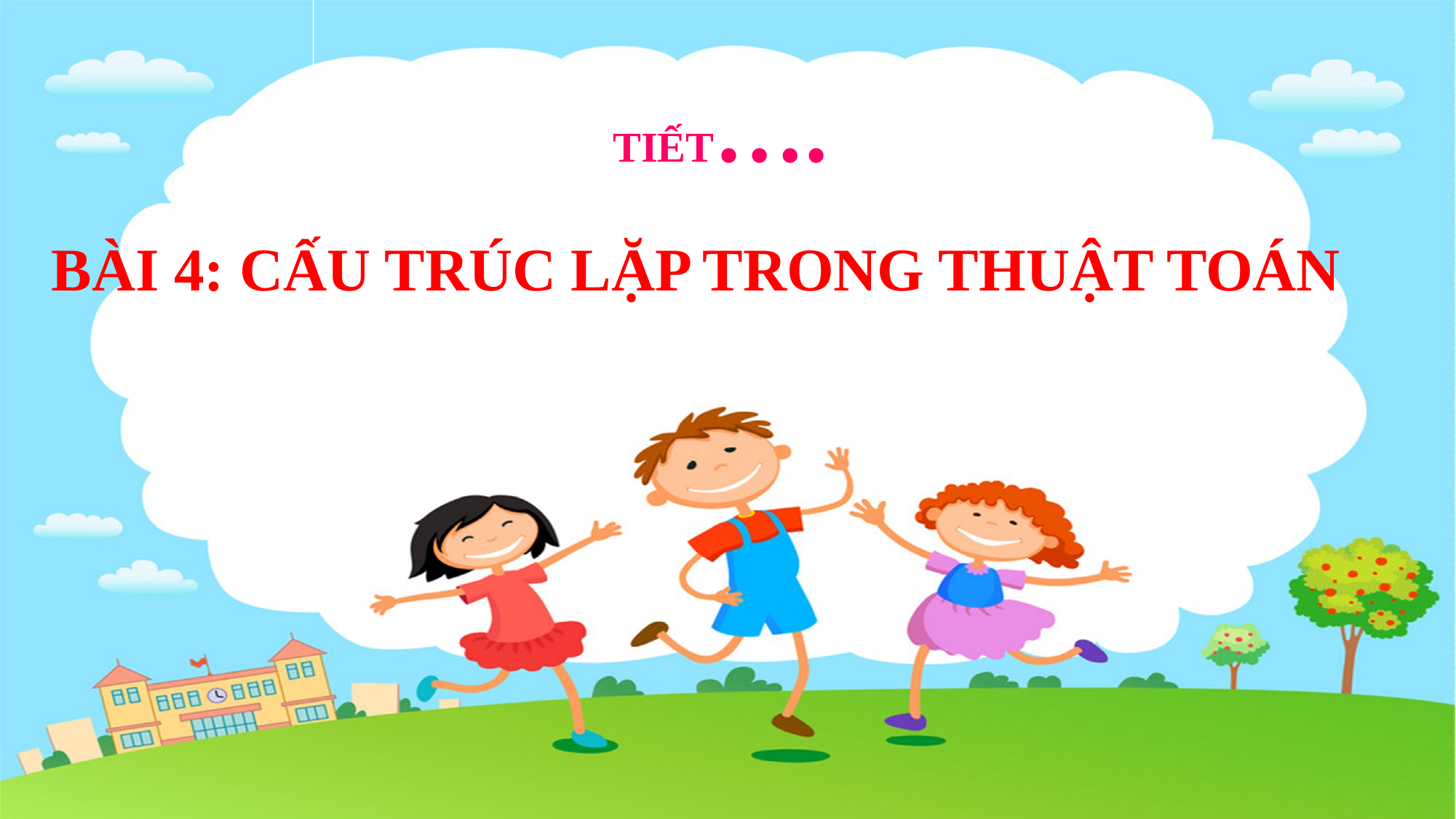

TIẾT….
BÀI 4: CẤU TRÚC LẶP TRONG THUẬT TOÁN